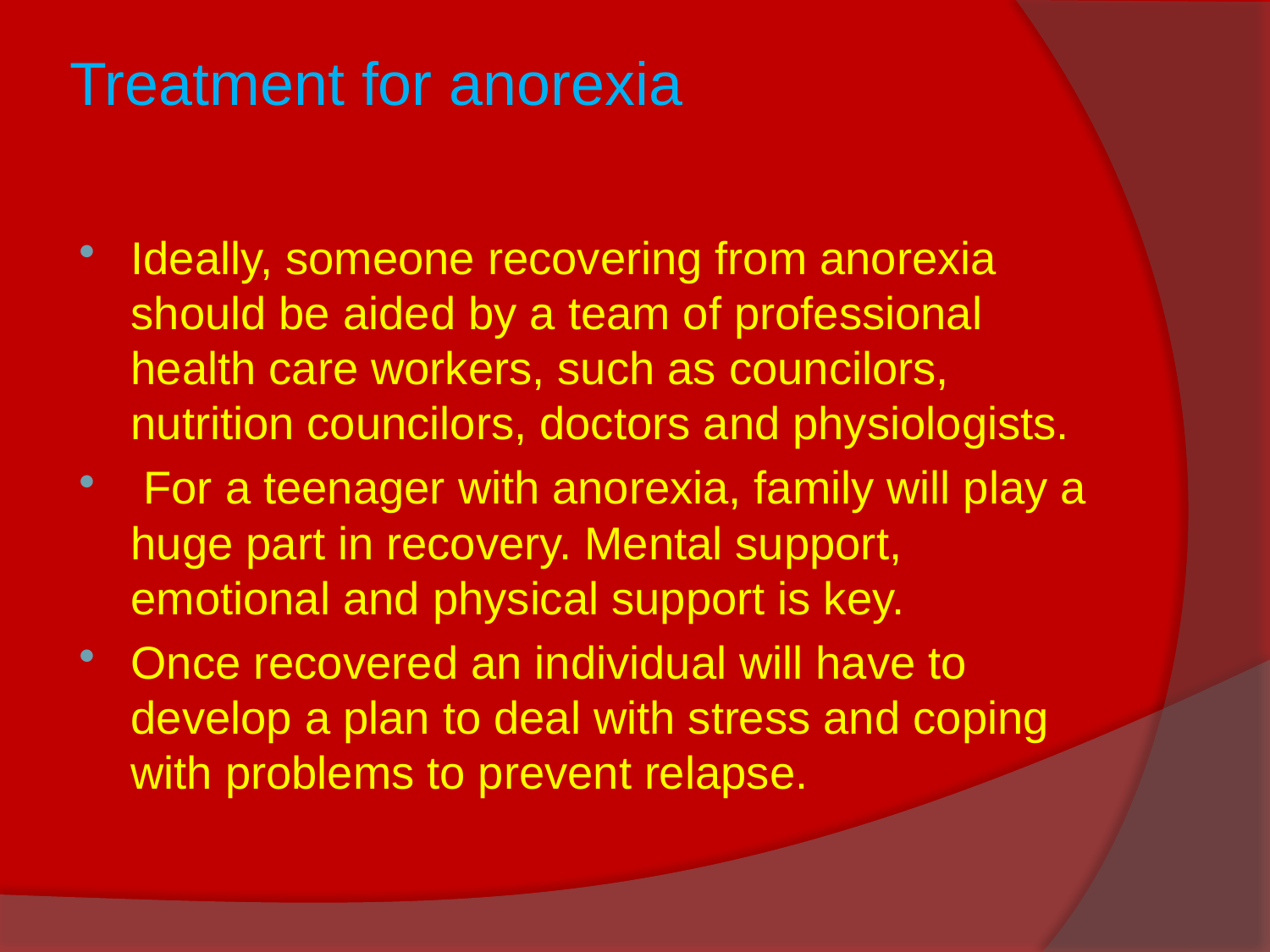

# Treatment for anorexia
Ideally, someone recovering from anorexia should be aided by a team of professional health care workers, such as councilors, nutrition councilors, doctors and physiologists.
 For a teenager with anorexia, family will play a huge part in recovery. Mental support, emotional and physical support is key.
Once recovered an individual will have to develop a plan to deal with stress and coping with problems to prevent relapse.